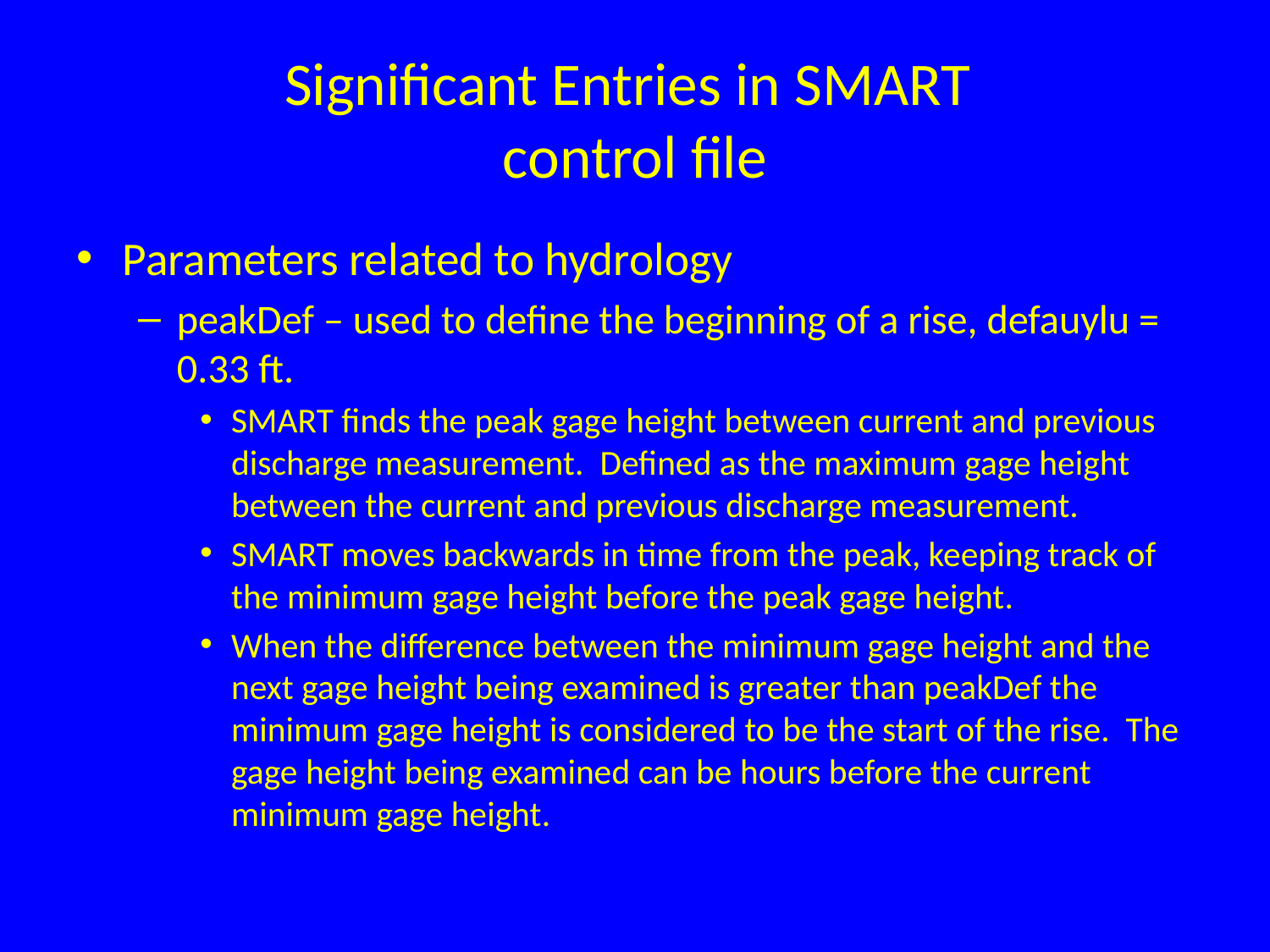

# Significant Entries in SMART control file
Parameters related to hydrology
peakDef – used to define the beginning of a rise, defauylu = 0.33 ft.
SMART finds the peak gage height between current and previous discharge measurement.  Defined as the maximum gage height between the current and previous discharge measurement.
SMART moves backwards in time from the peak, keeping track of the minimum gage height before the peak gage height.
When the difference between the minimum gage height and the next gage height being examined is greater than peakDef the minimum gage height is considered to be the start of the rise.  The gage height being examined can be hours before the current minimum gage height.